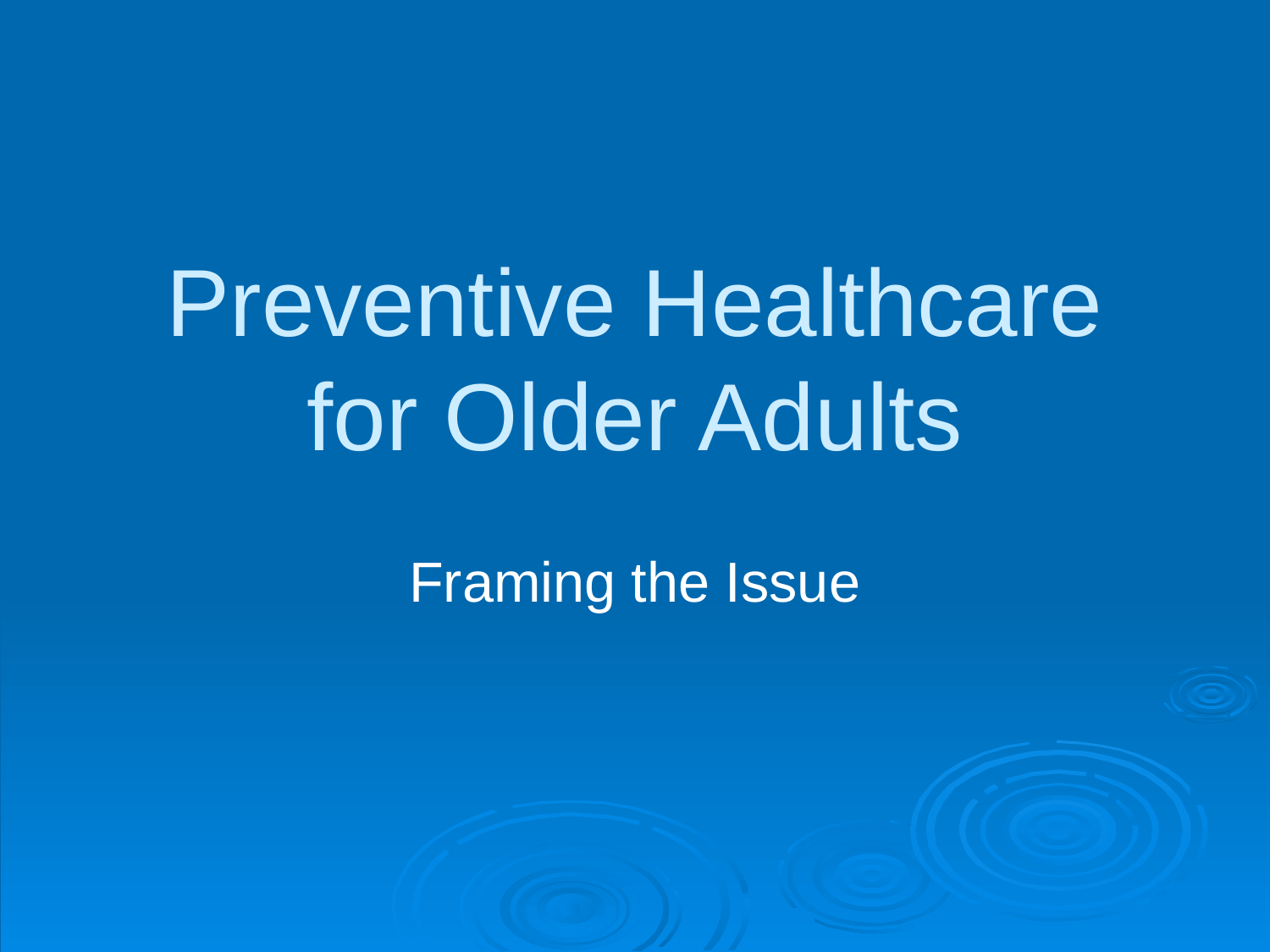

# Preventive Healthcare for Older Adults
Framing the Issue